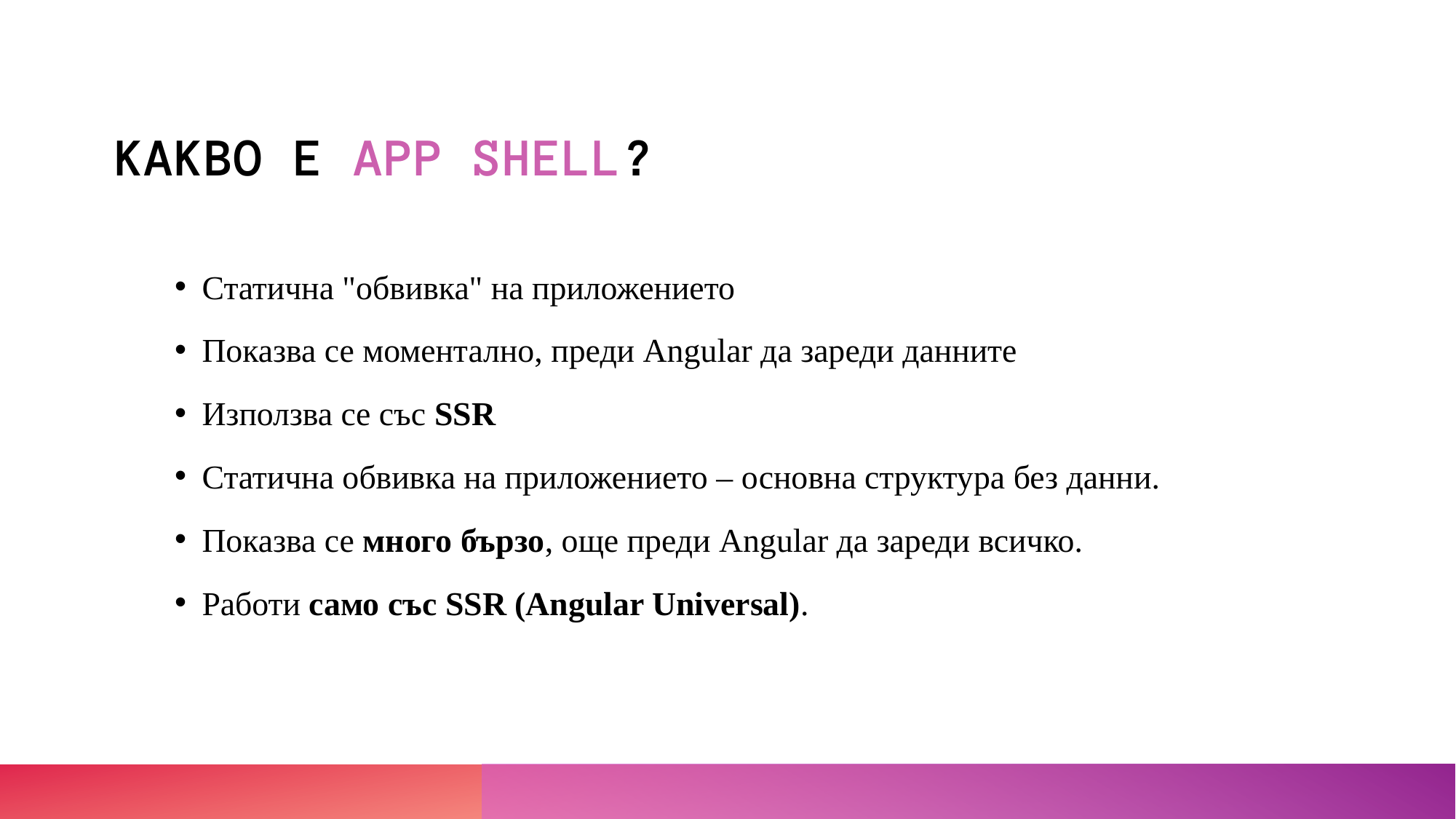

# КАКВО Е APP SHELL?
Статична "обвивка" на приложението
Показва се моментално, преди Angular да зареди данните
Използва се със SSR
Статична обвивка на приложението – основна структура без данни.
Показва се много бързо, още преди Angular да зареди всичко.
Работи само със SSR (Angular Universal).